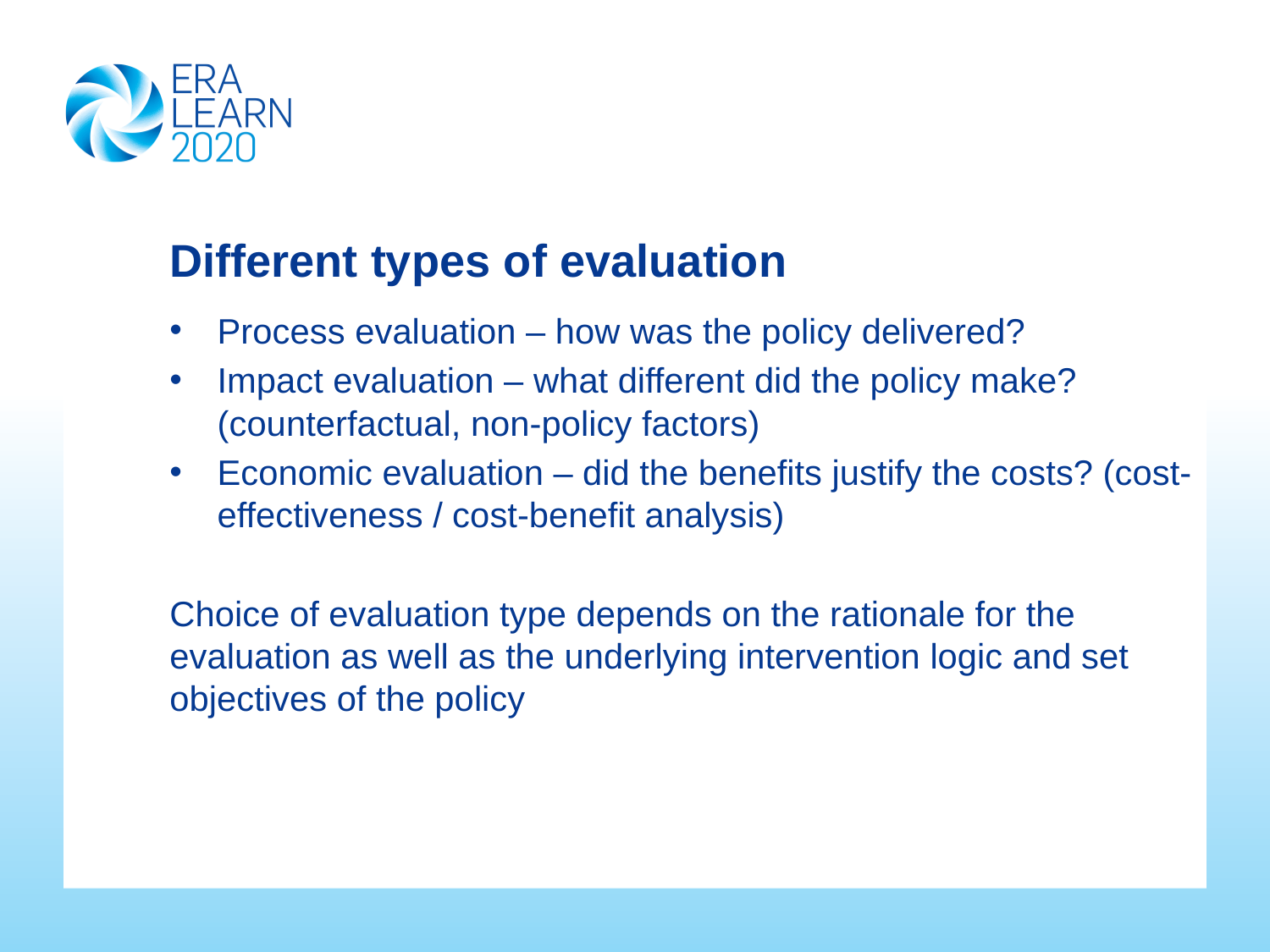

# Different types of evaluation
Process evaluation – how was the policy delivered?
Impact evaluation – what different did the policy make? (counterfactual, non-policy factors)
Economic evaluation – did the benefits justify the costs? (cost-effectiveness / cost-benefit analysis)

Choice of evaluation type depends on the rationale for the evaluation as well as the underlying intervention logic and set objectives of the policy